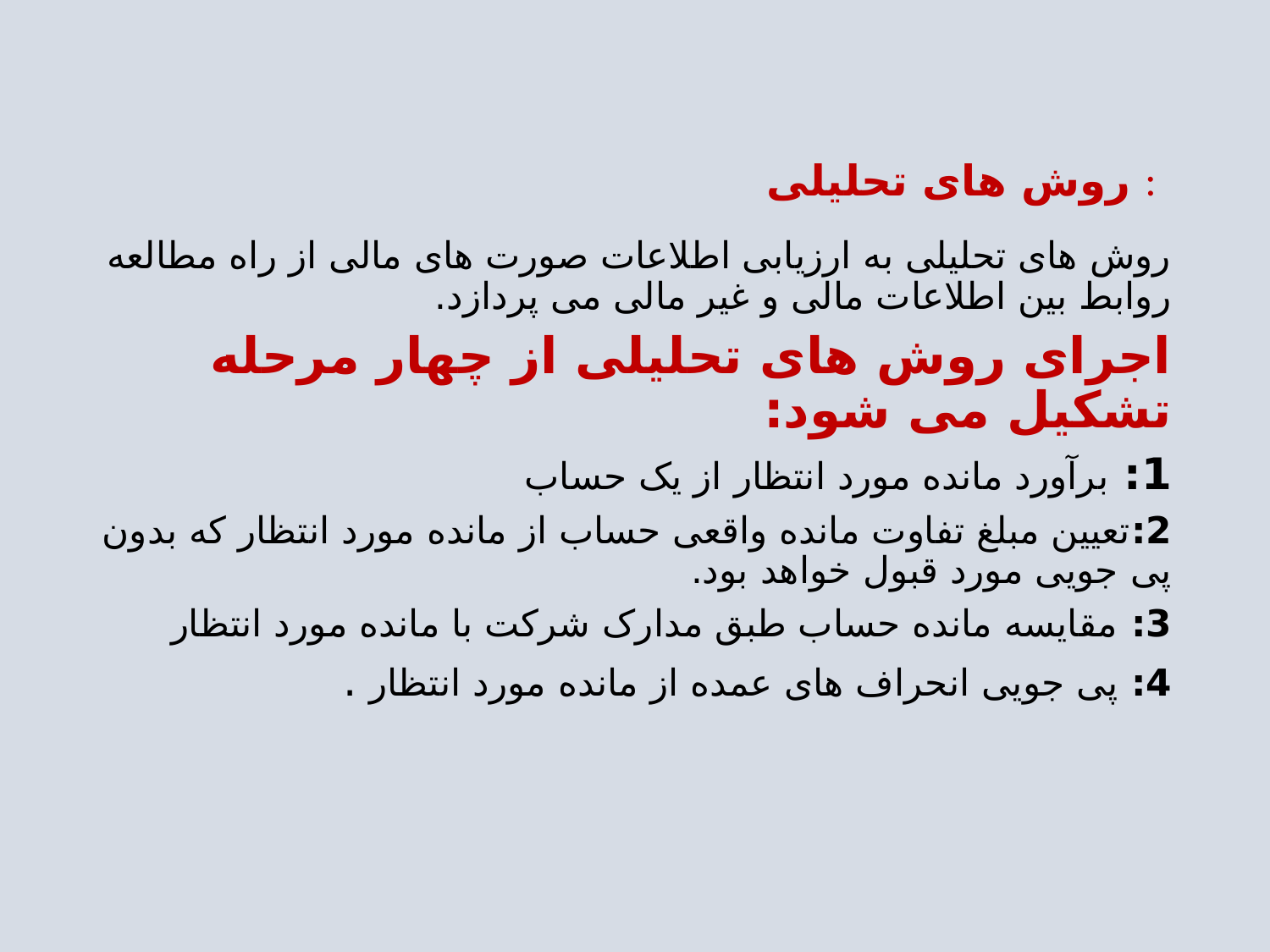

# روش های تحلیلی :
روش های تحلیلی به ارزیابی اطلاعات صورت های مالی از راه مطالعه روابط بین اطلاعات مالی و غیر مالی می پردازد.
اجرای روش های تحلیلی از چهار مرحله تشکیل می شود:
1: برآورد مانده مورد انتظار از یک حساب
2:تعیین مبلغ تفاوت مانده واقعی حساب از مانده مورد انتظار که بدون پی جویی مورد قبول خواهد بود.
3: مقایسه مانده حساب طبق مدارک شرکت با مانده مورد انتظار
4: پی جویی انحراف های عمده از مانده مورد انتظار .